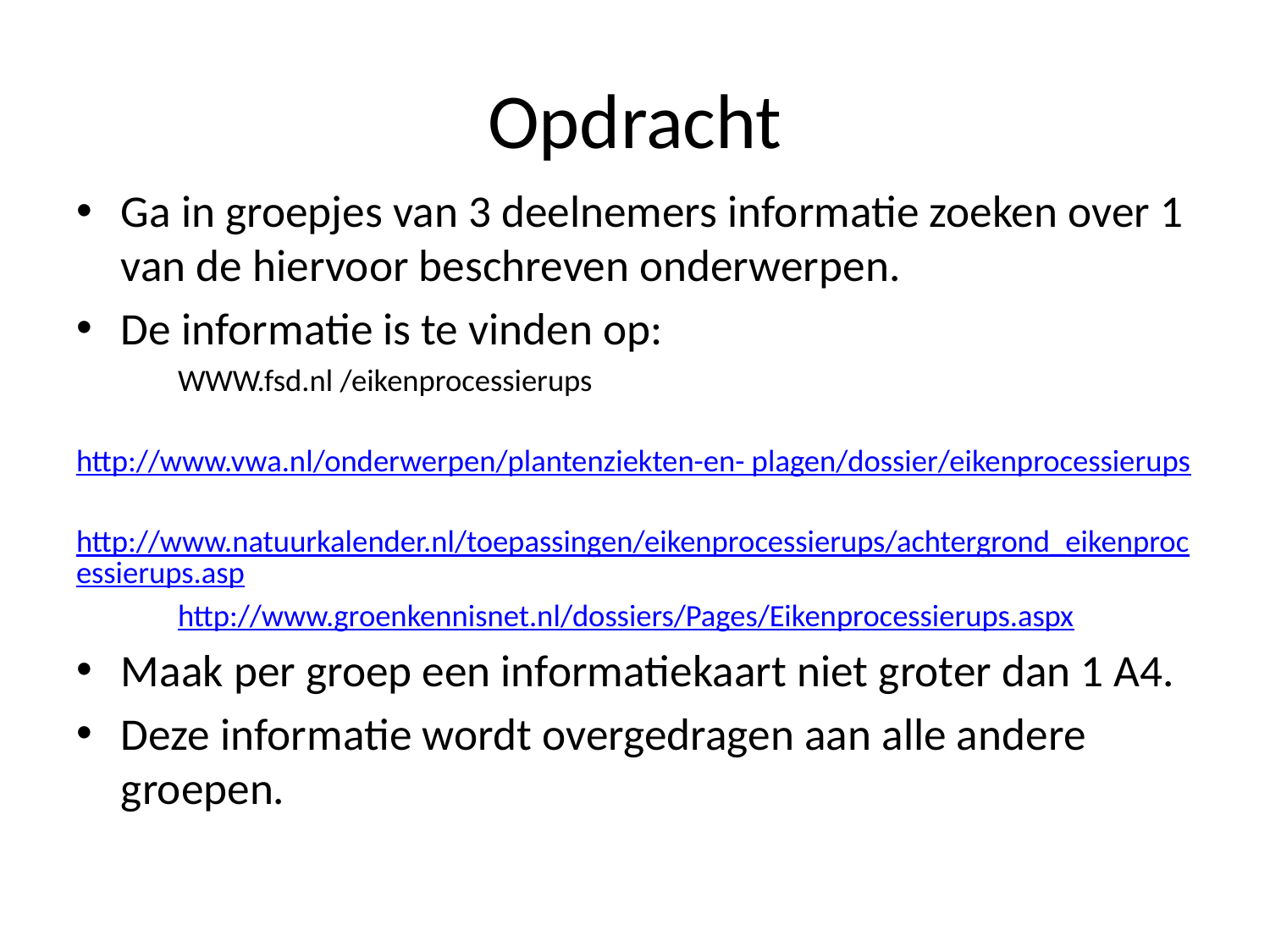

# Opdracht
Ga in groepjes van 3 deelnemers informatie zoeken over 1 van de hiervoor beschreven onderwerpen.
De informatie is te vinden op:
	WWW.fsd.nl /eikenprocessierups
	http://www.vwa.nl/onderwerpen/plantenziekten-en- plagen/dossier/eikenprocessierups
	http://www.natuurkalender.nl/toepassingen/eikenprocessierups/achtergrond_eikenprocessierups.asp
	http://www.groenkennisnet.nl/dossiers/Pages/Eikenprocessierups.aspx
Maak per groep een informatiekaart niet groter dan 1 A4.
Deze informatie wordt overgedragen aan alle andere groepen.